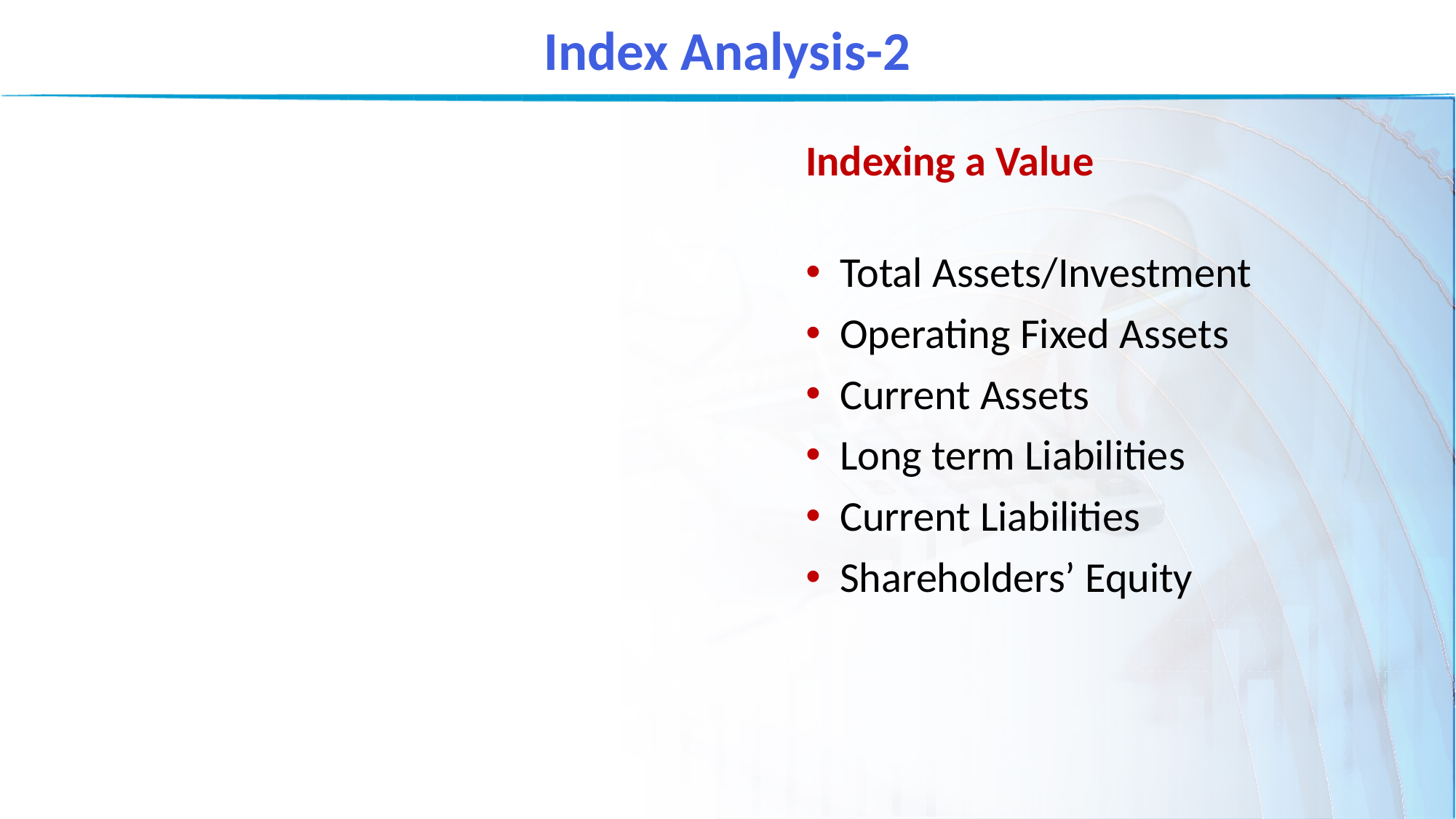

Index Analysis-2
Indexing a Value

Total Assets/Investment
Operating Fixed Assets
Current Assets
Long term Liabilities
Current Liabilities
Shareholders’ Equity